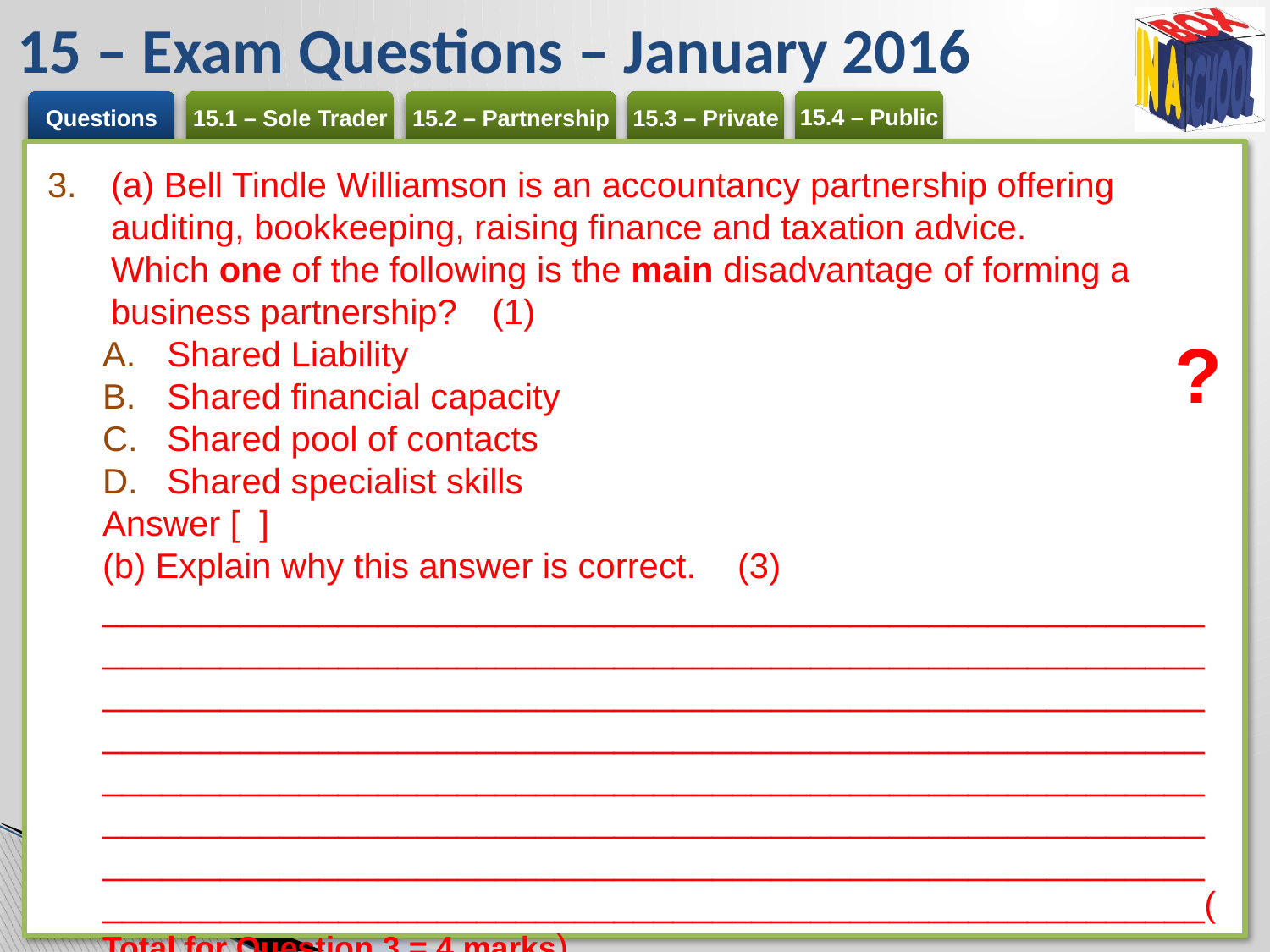

# 15 – Exam Questions – January 2016
(a) Bell Tindle Williamson is an accountancy partnership offering auditing, bookkeeping, raising finance and taxation advice.
Which one of the following is the main disadvantage of forming a business partnership? 	(1)
Shared Liability
Shared financial capacity
Shared pool of contacts
Shared specialist skills
Answer [  ]
(b) Explain why this answer is correct.	(3)
________________________________________________________________________________________________________________________________________________________________________________________________________________________________________________________________________________________________________________________________________________________________________________________________________________________________________________________________(Total for Question 3 = 4 marks)
?